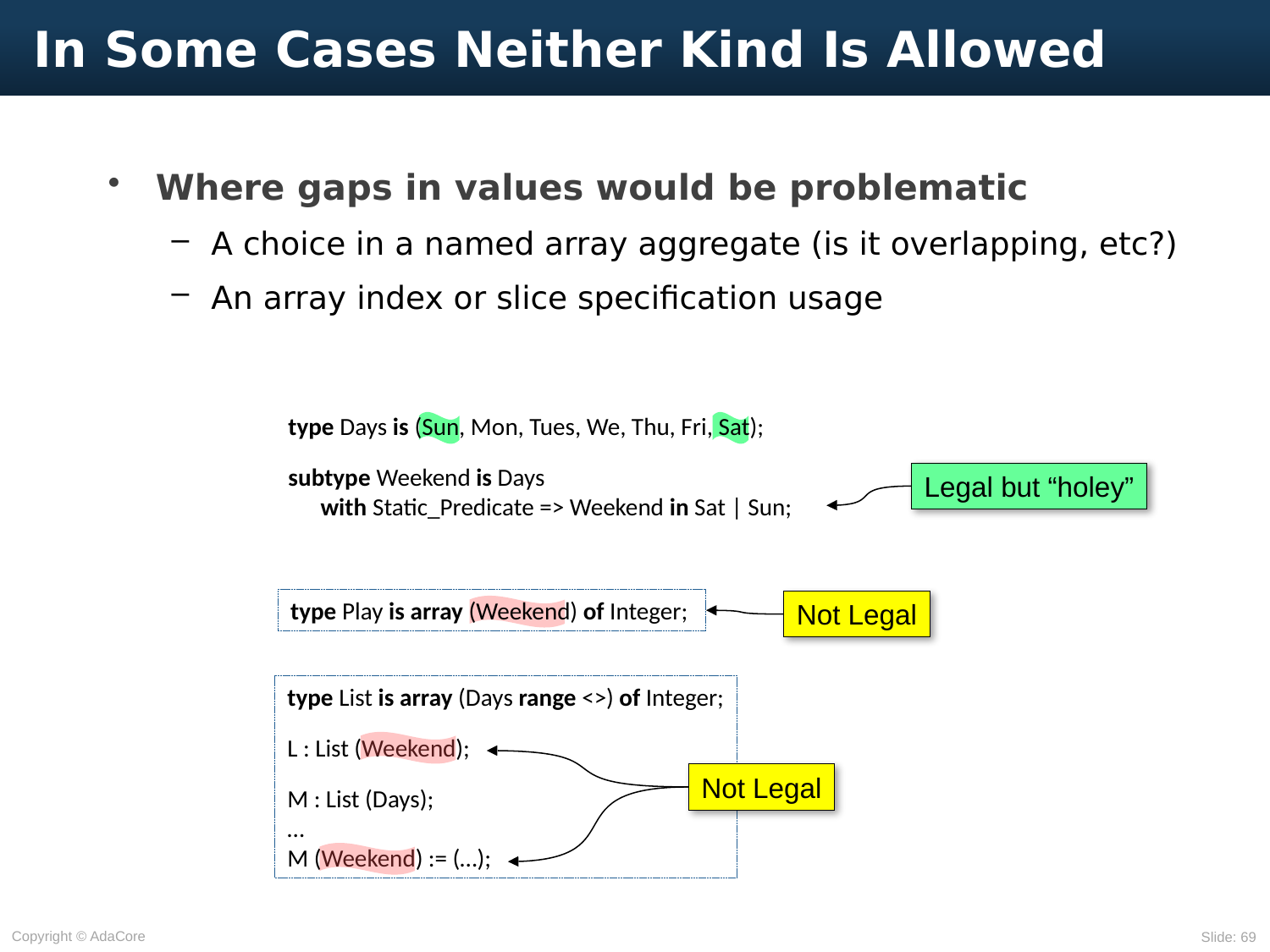

# In Some Cases Neither Kind Is Allowed
Where gaps in values would be problematic
A choice in a named array aggregate (is it overlapping, etc?)
An array index or slice specification usage

type Days is (Sun, Mon, Tues, We, Thu, Fri, Sat);
subtype Weekend is Days
	with Static_Predicate => Weekend in Sat | Sun;

Legal but “holey”

type Play is array (Weekend) of Integer;

Not Legal
type List is array (Days range <>) of Integer;
L : List (Weekend);
M : List (Days);
…
M (Weekend) := (…);

Not Legal